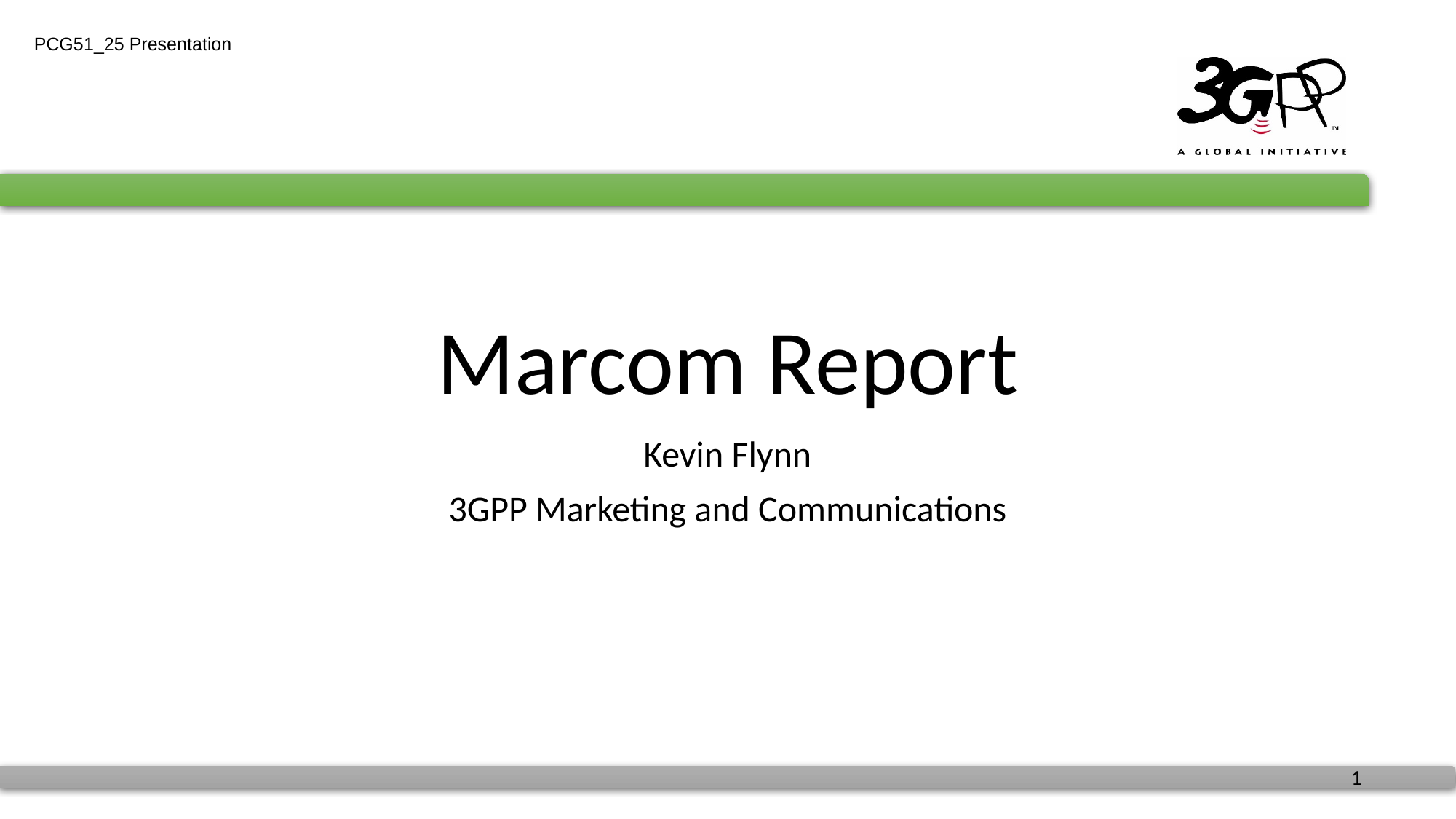

PCG51_25 Presentation
# Marcom Report
Kevin Flynn
3GPP Marketing and Communications